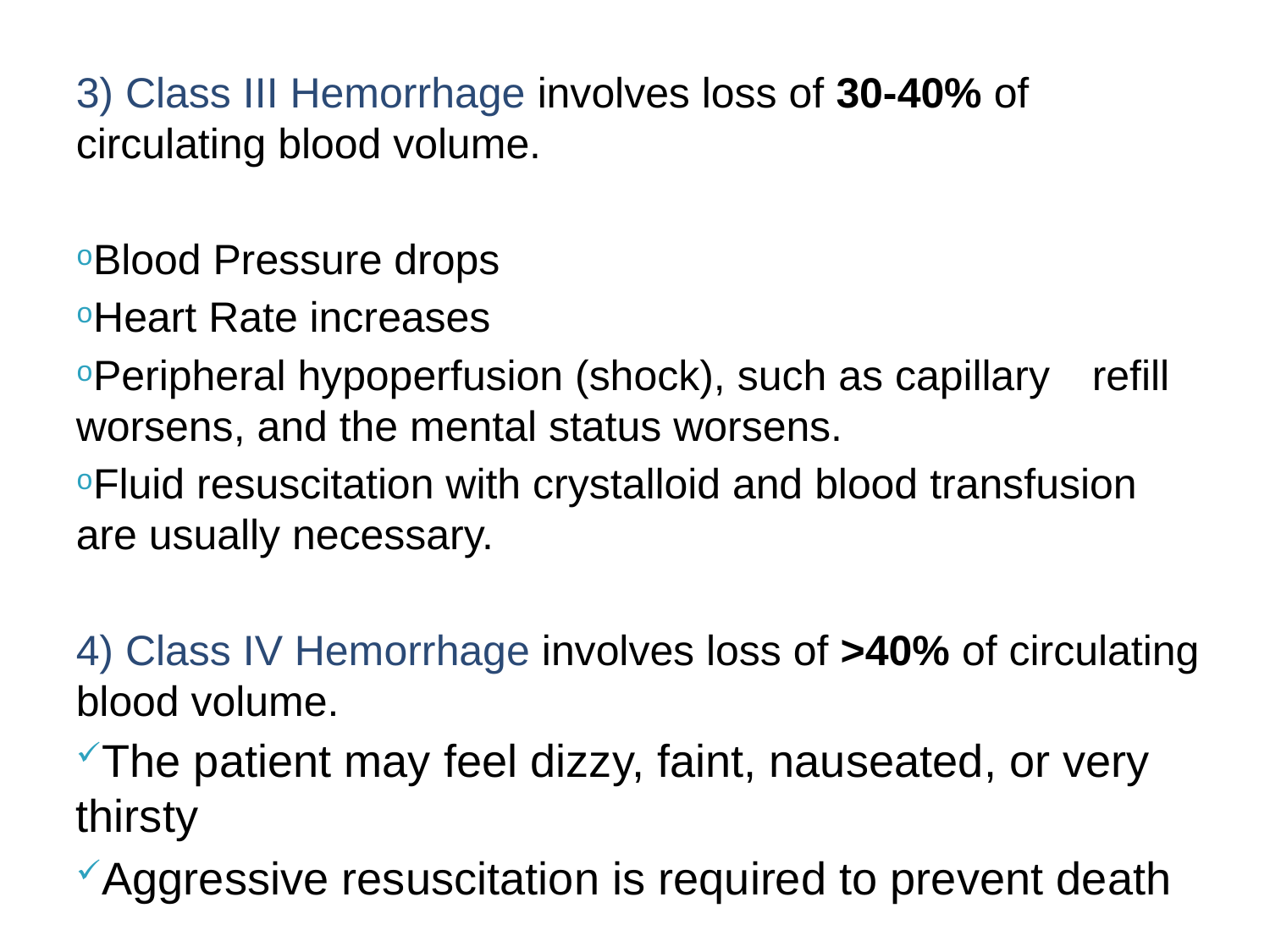

3) Class III Hemorrhage involves loss of 30-40% of circulating blood volume.

Blood Pressure drops
Heart Rate increases
Peripheral hypoperfusion (shock), such as capillary 	refill worsens, and the mental status worsens.
Fluid resuscitation with crystalloid and blood transfusion are usually necessary.

4) Class IV Hemorrhage involves loss of >40% of circulating blood volume.
The patient may feel dizzy, faint, nauseated, or very thirsty
Aggressive resuscitation is required to prevent death